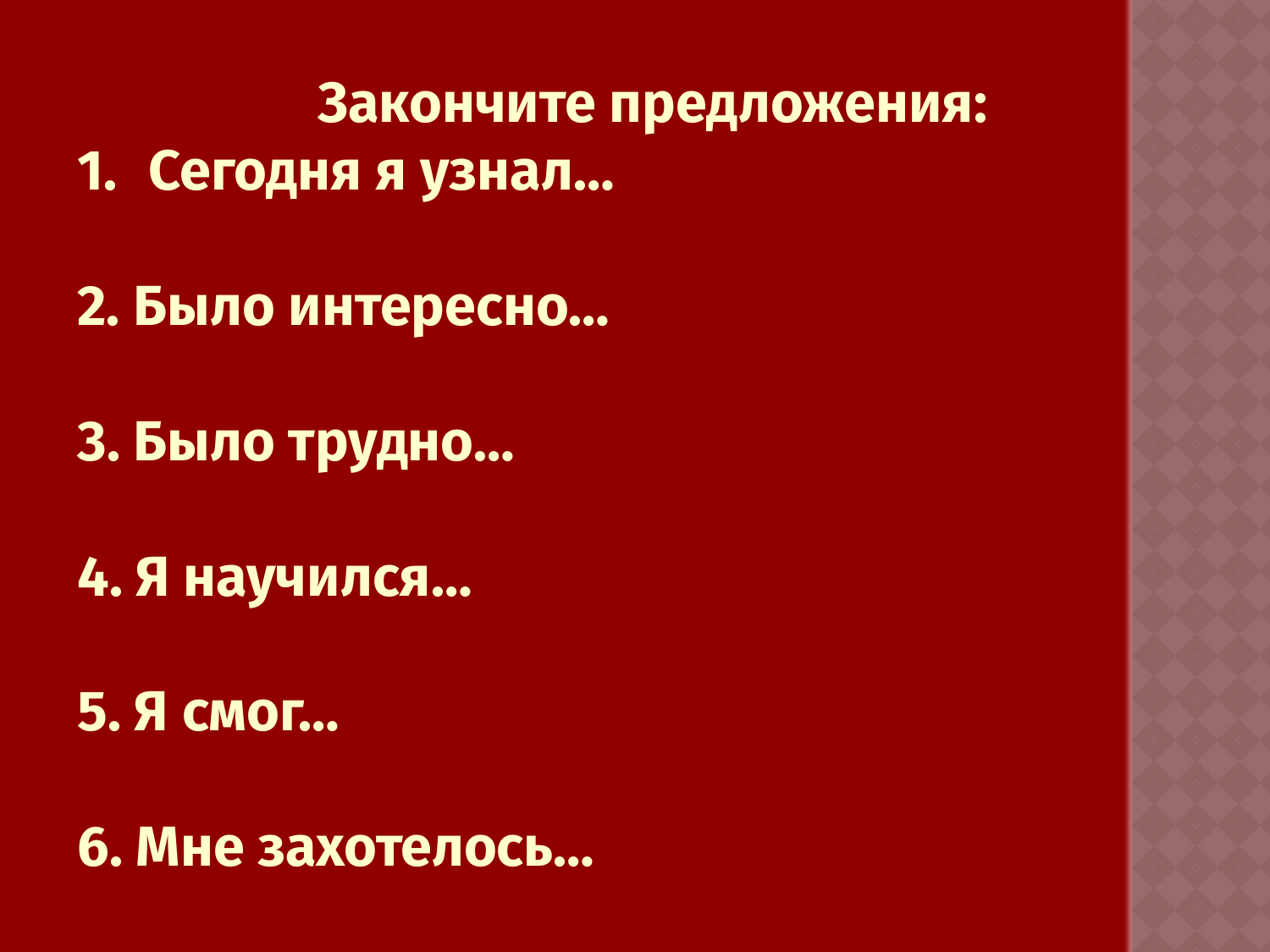

Закончите предложения:
Сегодня я узнал…

2. Было интересно…

3. Было трудно…

4. Я научился…

5. Я смог…

6. Мне захотелось…